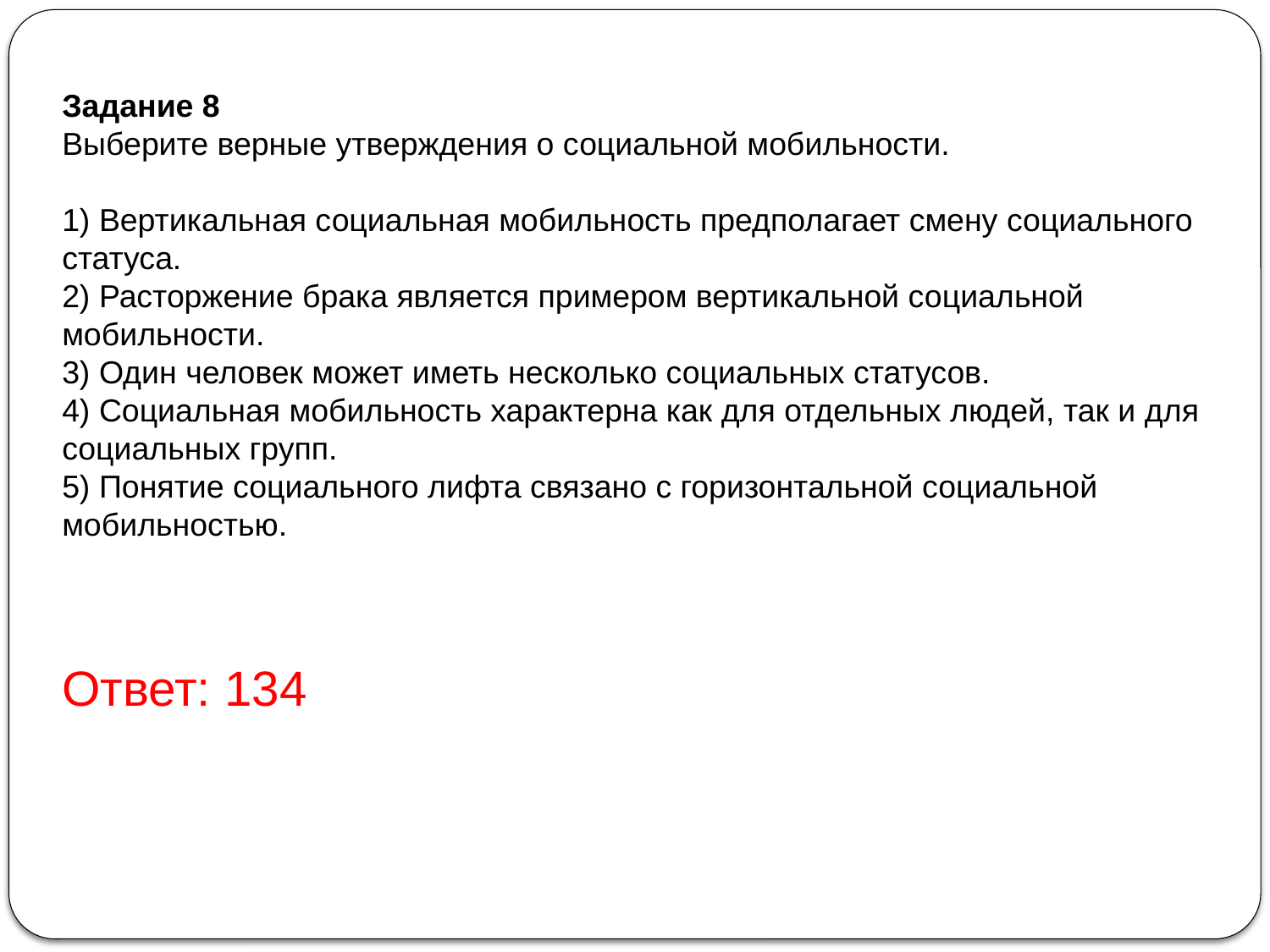

Задание 8
Выберите верные утверждения о социальной мобильности.

1) Вертикальная социальная мобильность предполагает смену социального статуса.
2) Расторжение брака является примером вертикальной социальной мобильности.
3) Один человек может иметь несколько социальных статусов.
4) Социальная мобильность характерна как для отдельных людей, так и для социальных групп.
5) Понятие социального лифта связано с горизонтальной социальной мобильностью.

Ответ: 134